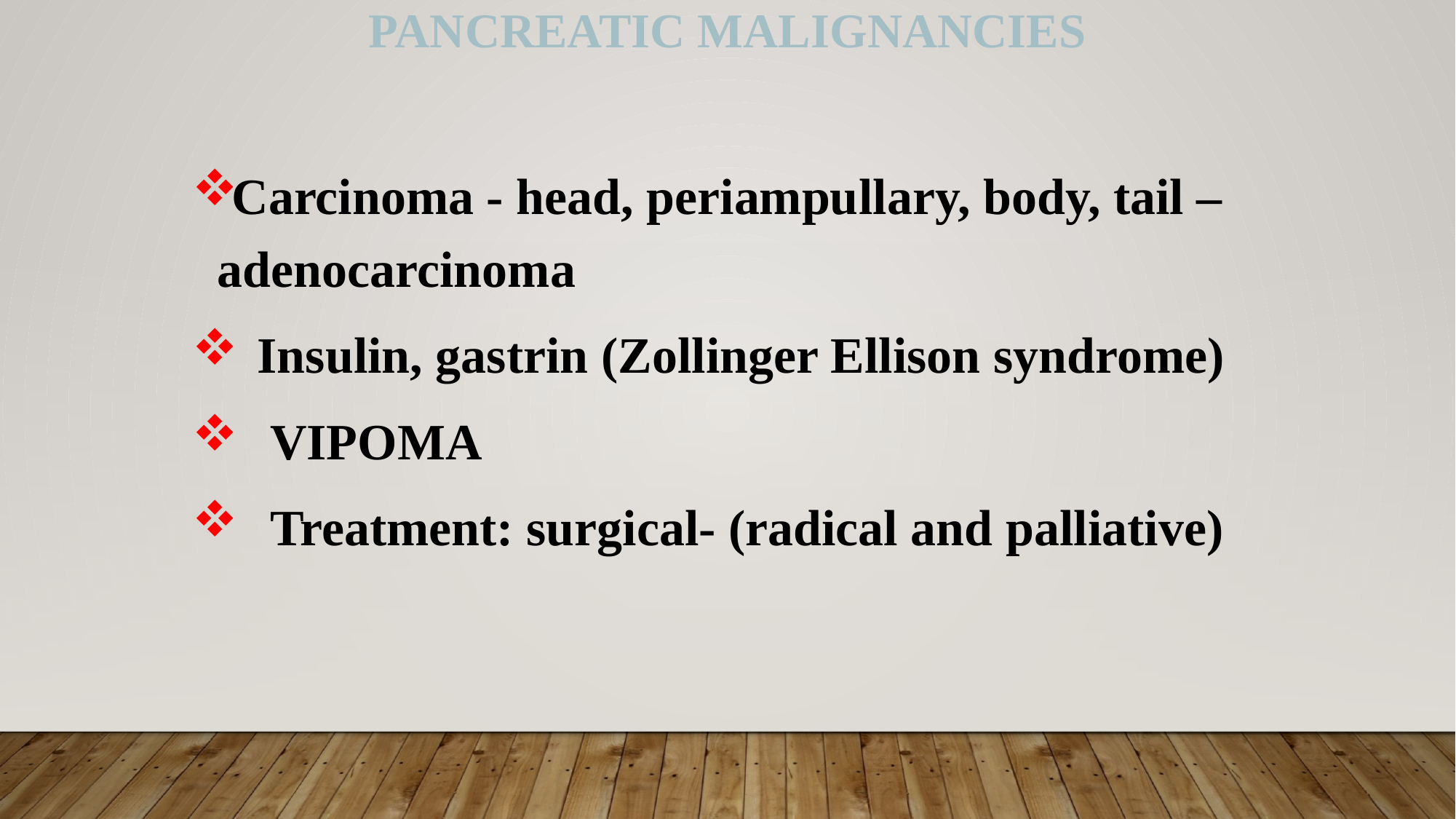

Pancreatic malignancies
Carcinoma - head, periampullary, body, tail – adenocarcinoma
  Insulin, gastrin (Zollinger Ellison syndrome)
   VIPOMA
   Treatment: surgical- (radical and palliative)